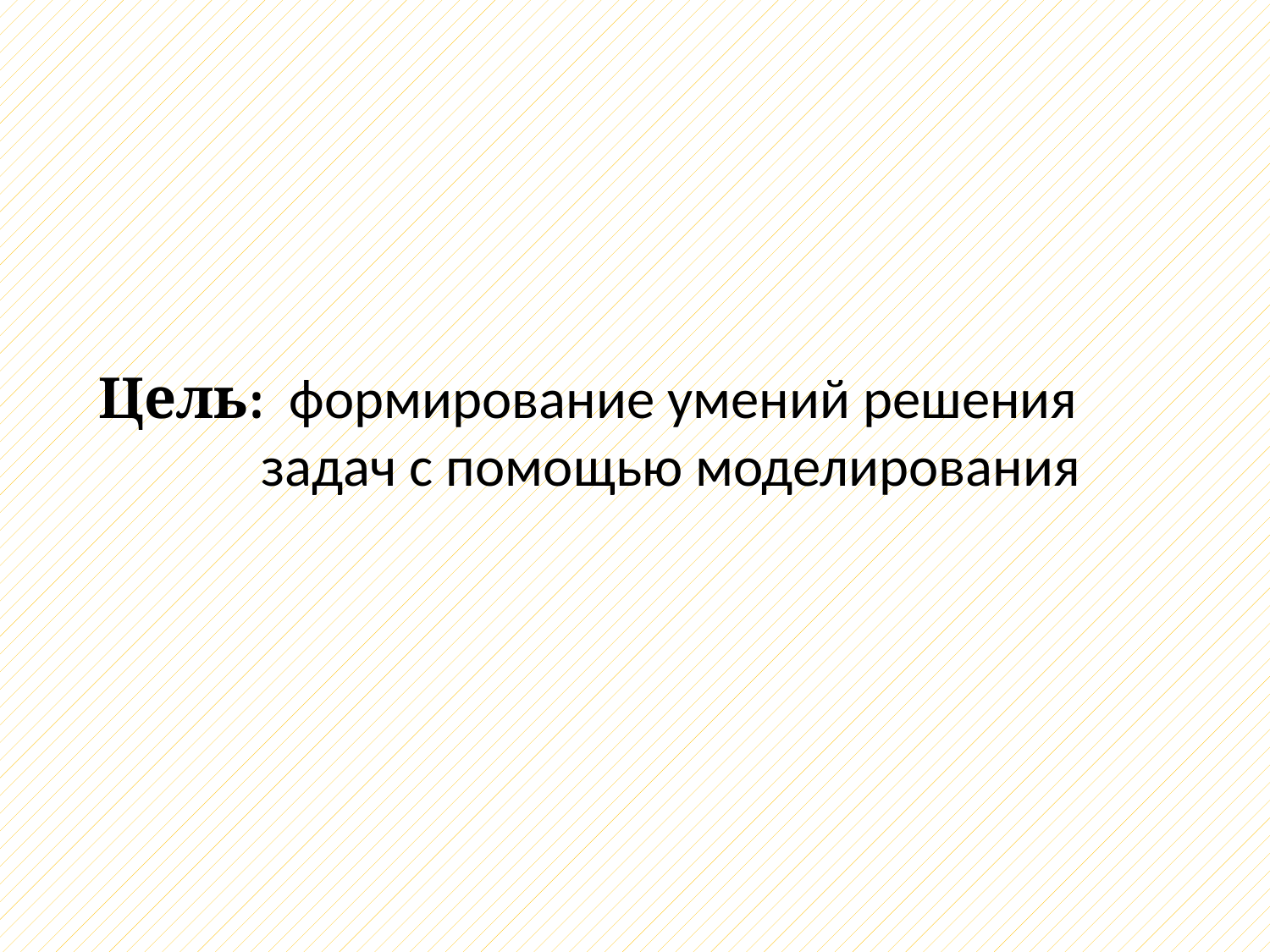

Цель:  формирование умений решения задач с помощью моделирования